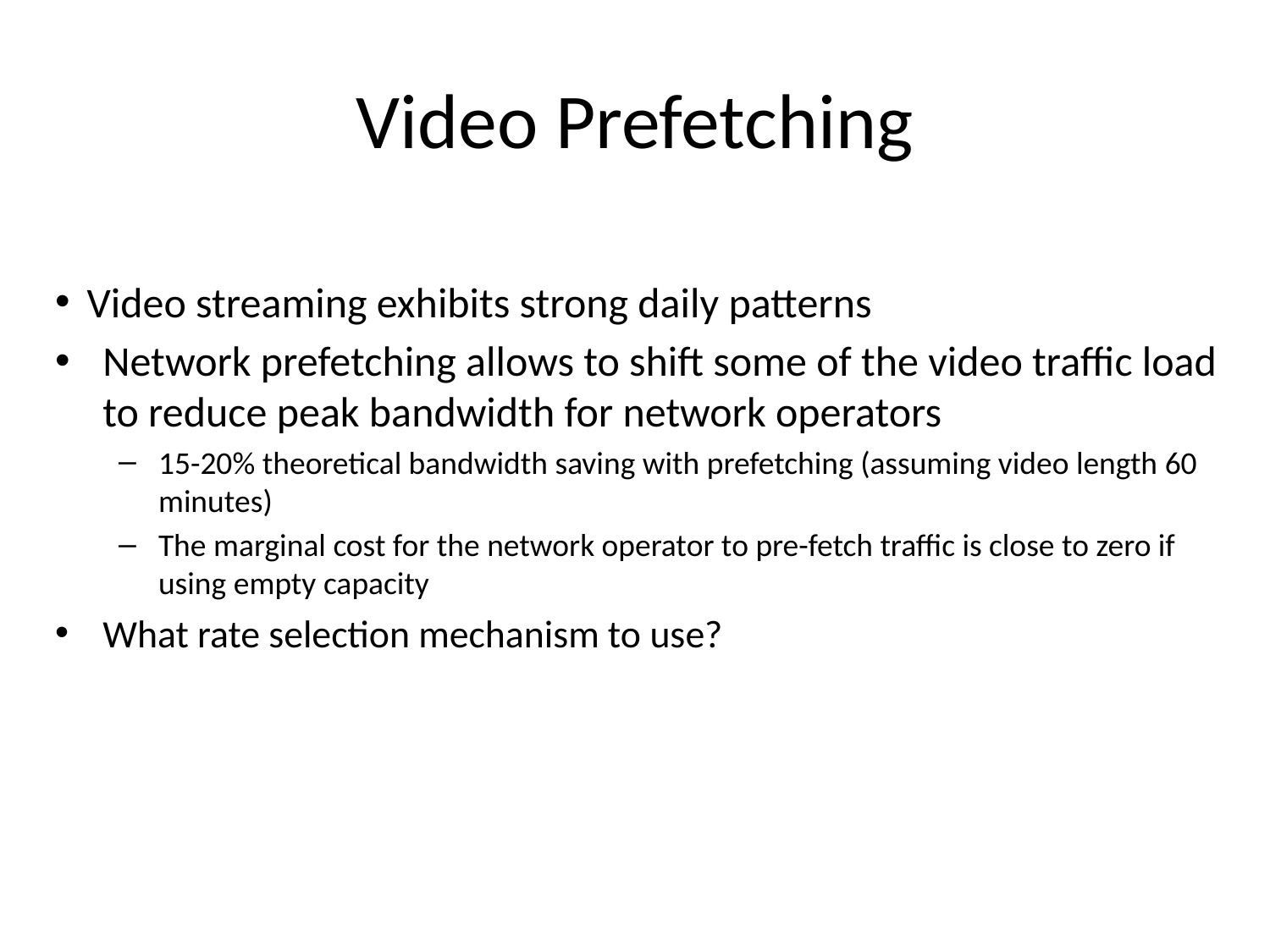

# Video Prefetching
Video streaming exhibits strong daily patterns
Network prefetching allows to shift some of the video traffic load to reduce peak bandwidth for network operators
15-20% theoretical bandwidth saving with prefetching (assuming video length 60 minutes)
The marginal cost for the network operator to pre-fetch traffic is close to zero if using empty capacity
What rate selection mechanism to use?